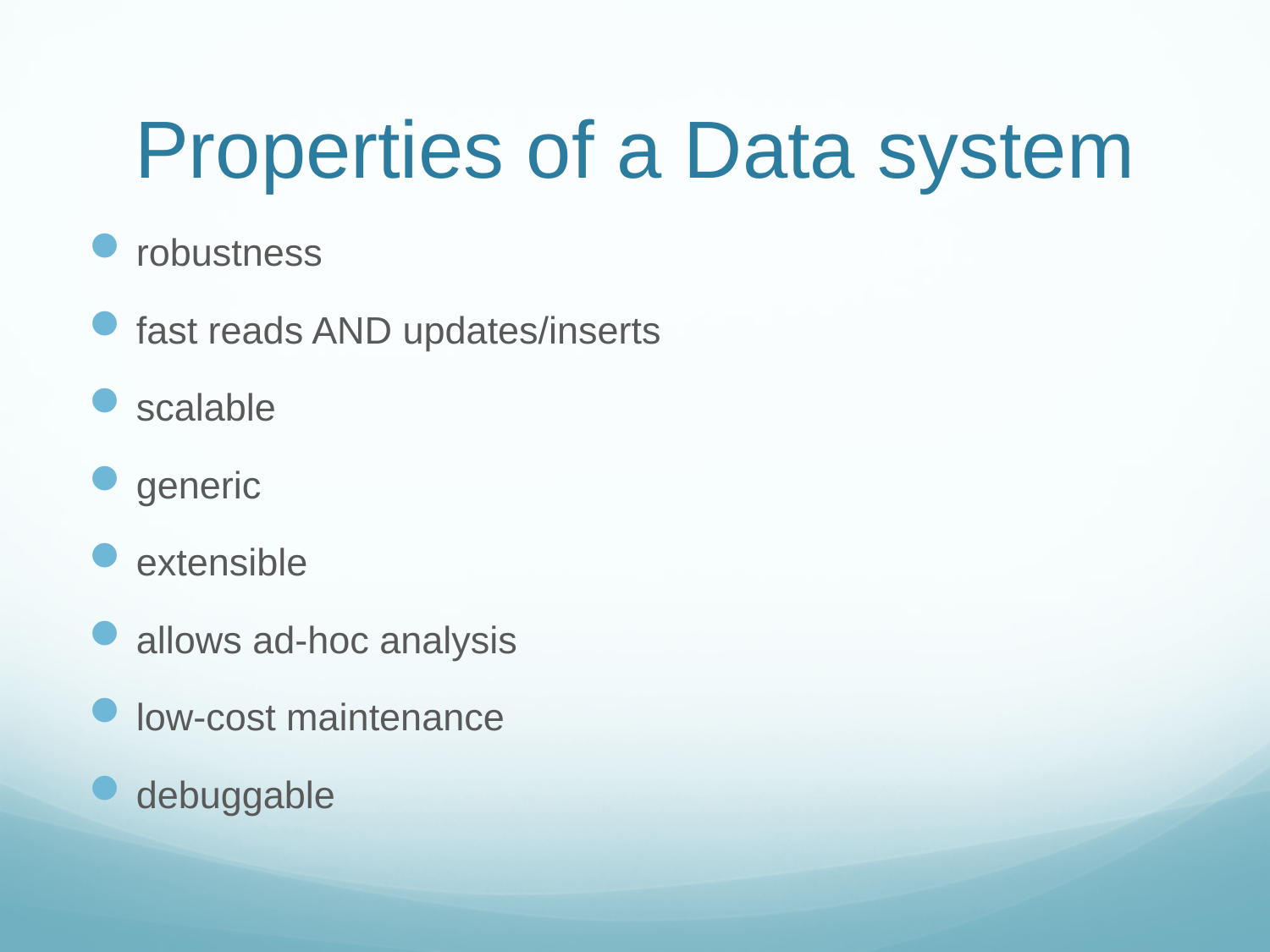

# Properties of a Data system
robustness
fast reads AND updates/inserts
scalable
generic
extensible
allows ad-hoc analysis
low-cost maintenance
debuggable